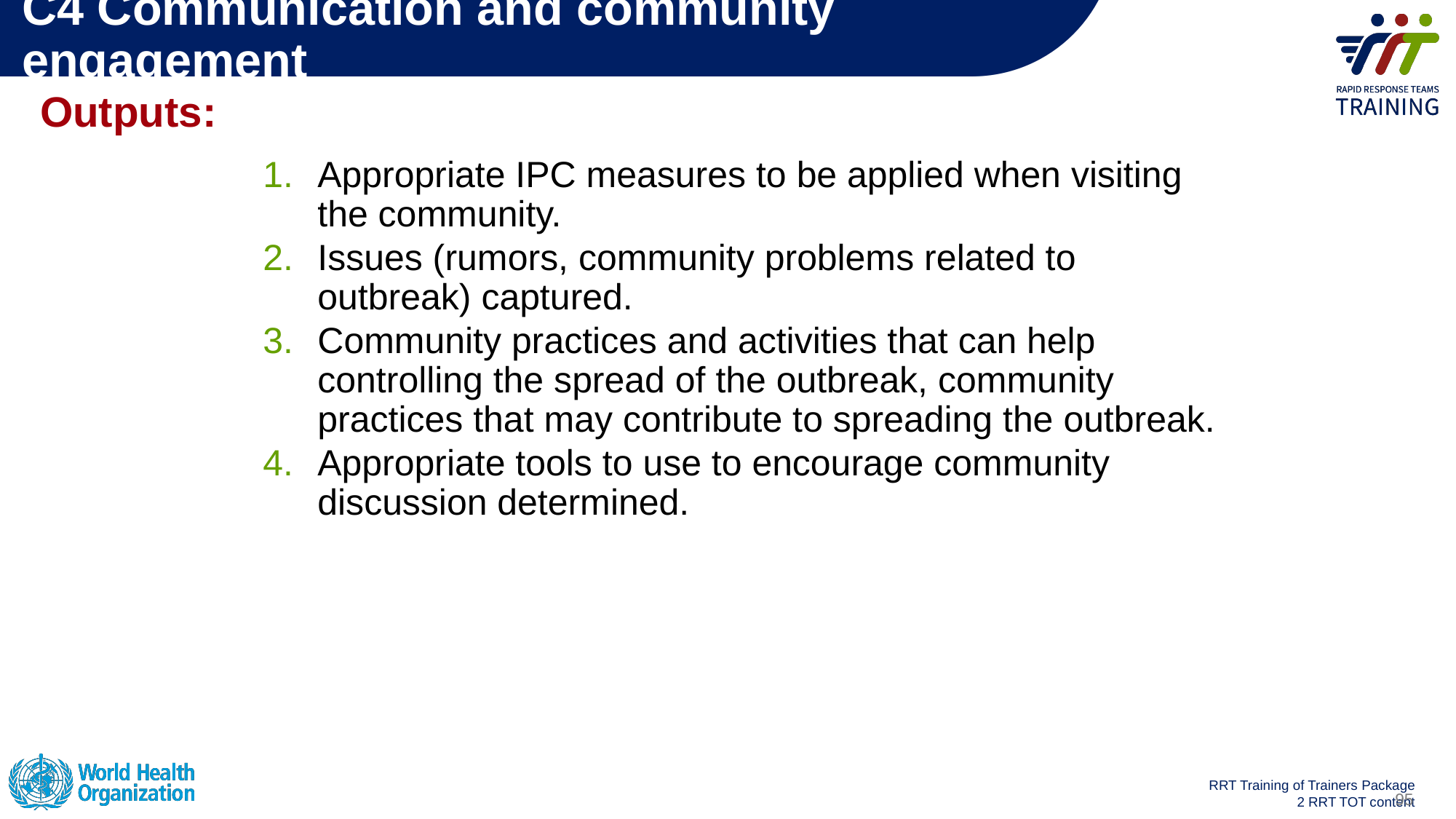

C4 Communication and community engagement
Outputs:
Appropriate IPC measures to be applied when visiting the community.
Issues (rumors, community problems related to outbreak) captured.
Community practices and activities that can help controlling the spread of the outbreak, community practices that may contribute to spreading the outbreak.
Appropriate tools to use to encourage community discussion determined.